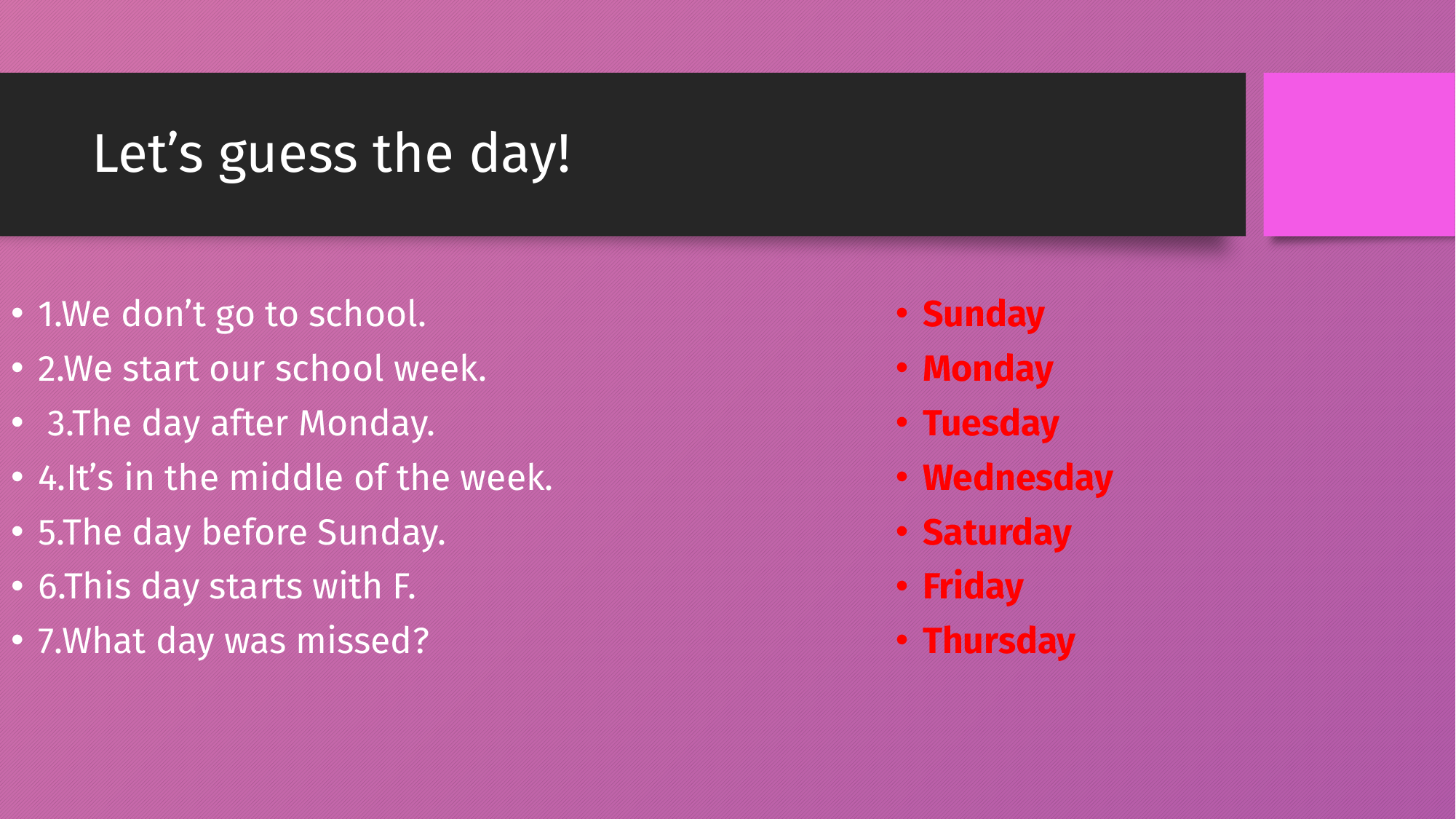

# Let’s guess the day!
1.We don’t go to school.
2.We start our school week.
 3.The day after Monday.
4.It’s in the middle of the week.
5.The day before Sunday.
6.This day starts with F.
7.What day was missed?
Sunday
Monday
Tuesday
Wednesday
Saturday
Friday
Thursday